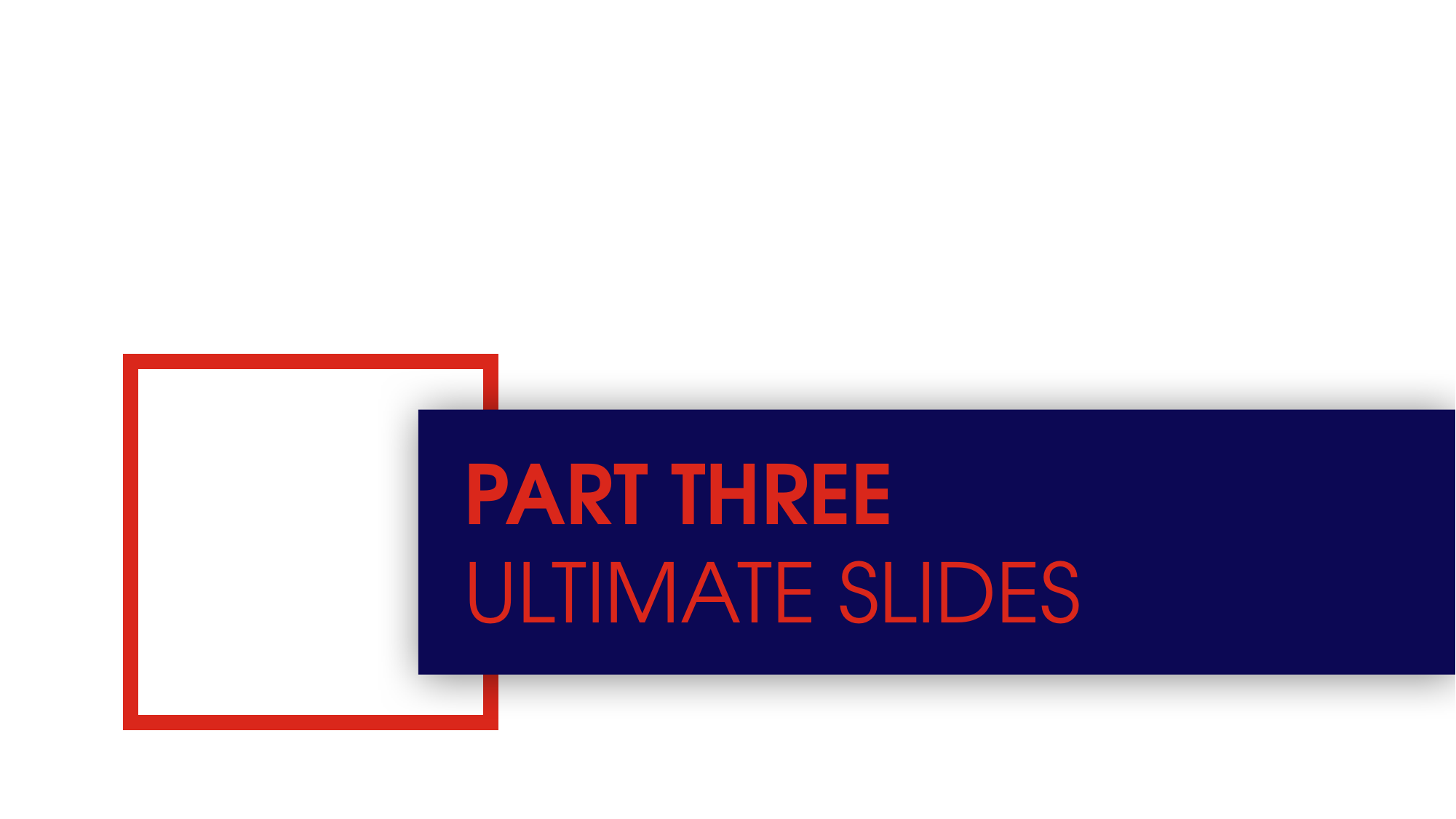

DESIGNED BY HUANLEPPT
03

PART THREE
ULTIMATE SLIDES